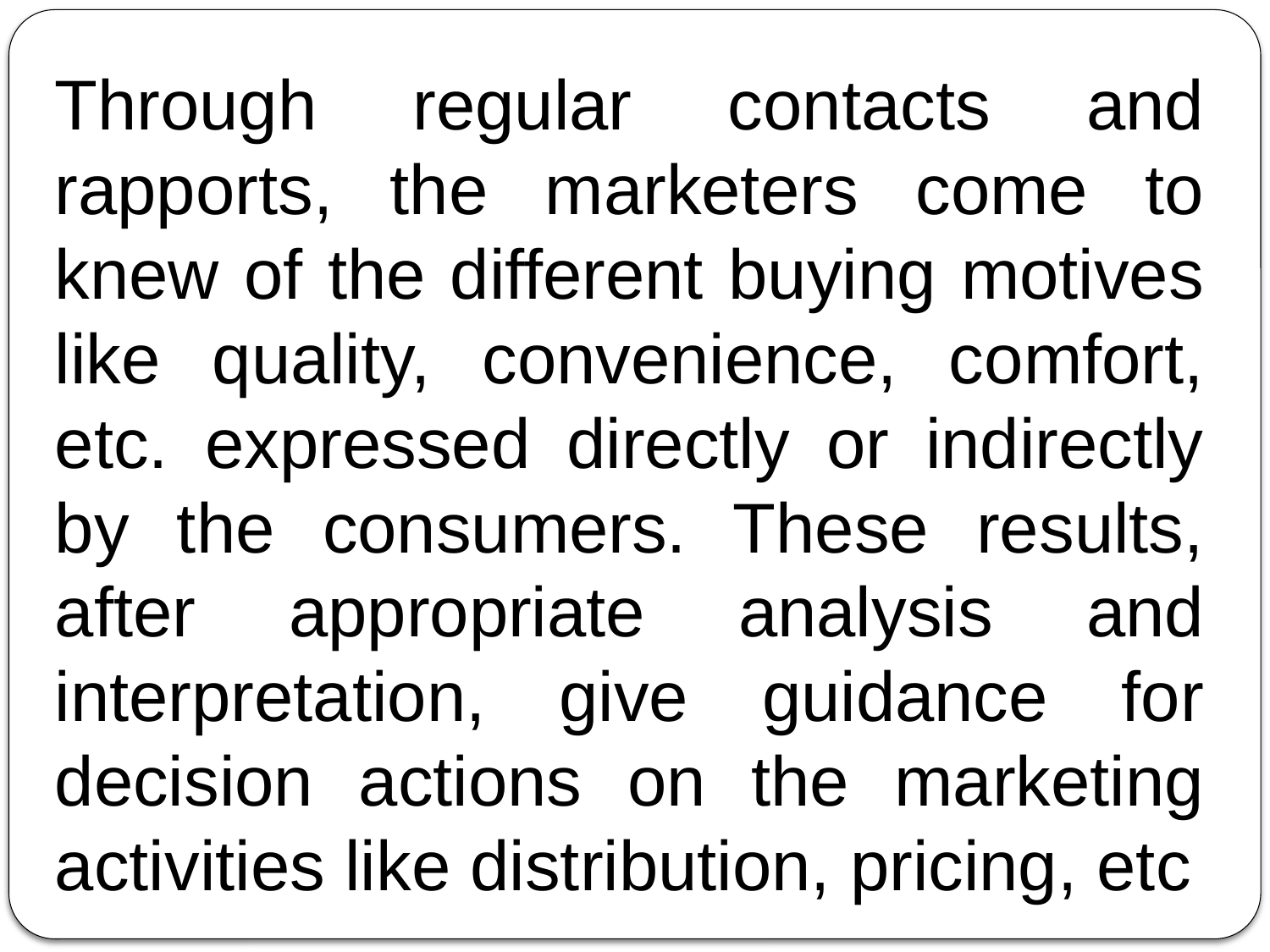

Through regular contacts and rapports, the marketers come to knew of the different buying motives like quality, convenience, comfort, etc. expressed directly or indirectly by the consumers. These results, after appropriate analysis and interpretation, give guidance for decision actions on the marketing activities like distribution, pricing, etc